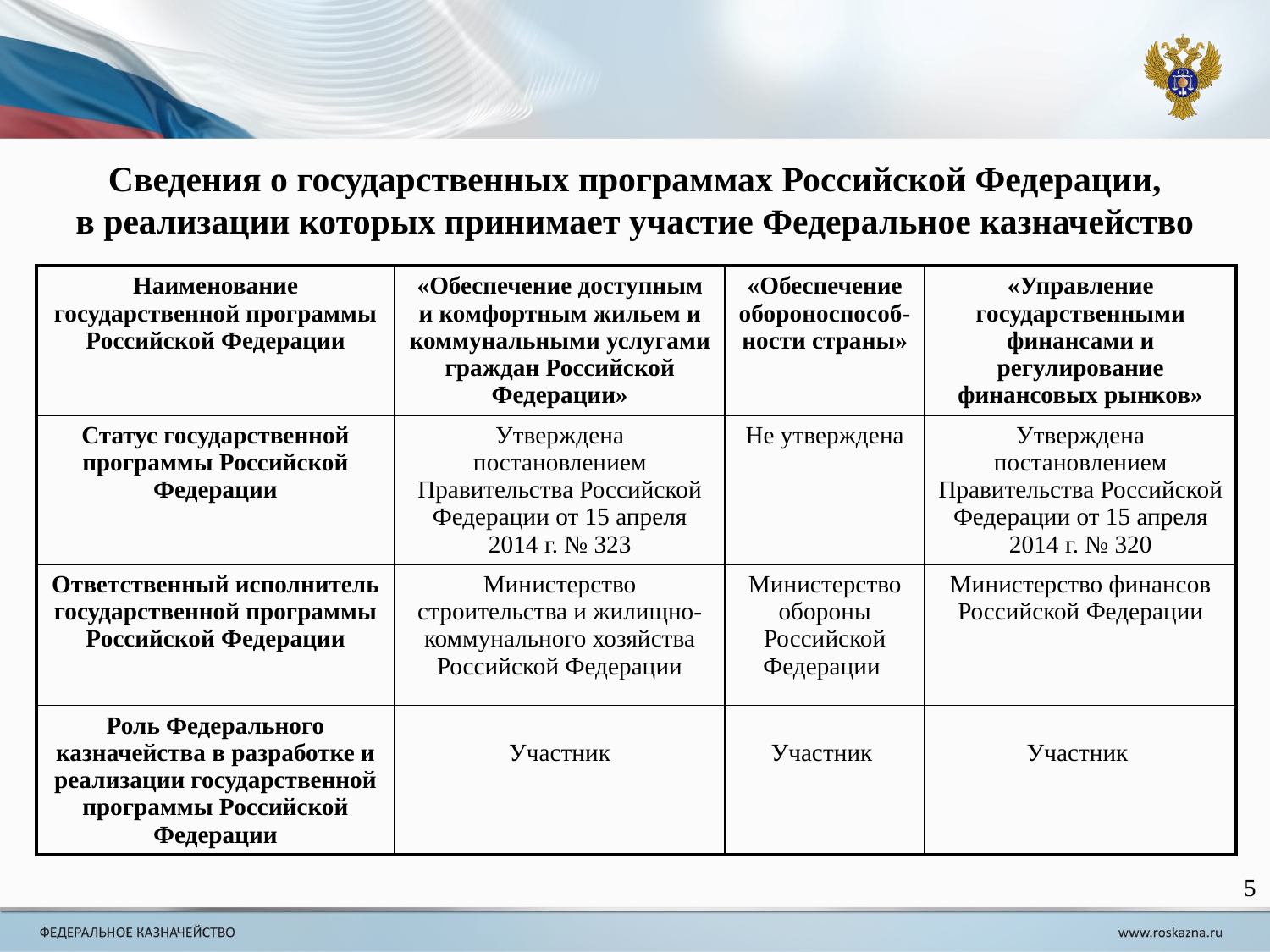

Сведения о государственных программах Российской Федерации,
в реализации которых принимает участие Федеральное казначейство
| Наименование государственной программы Российской Федерации | «Обеспечение доступным и комфортным жильем и коммунальными услугами граждан Российской Федерации» | «Обеспечение обороноспособ-ности страны» | «Управление государственными финансами и регулирование финансовых рынков» |
| --- | --- | --- | --- |
| Статус государственной программы Российской Федерации | Утверждена постановлением Правительства Российской Федерации от 15 апреля 2014 г. № 323 | Не утверждена | Утверждена постановлением Правительства Российской Федерации от 15 апреля 2014 г. № 320 |
| Ответственный исполнитель государственной программы Российской Федерации | Министерство строительства и жилищно-коммунального хозяйства Российской Федерации | Министерство обороны Российской Федерации | Министерство финансов Российской Федерации |
| Роль Федерального казначейства в разработке и реализации государственной программы Российской Федерации | Участник | Участник | Участник |
5